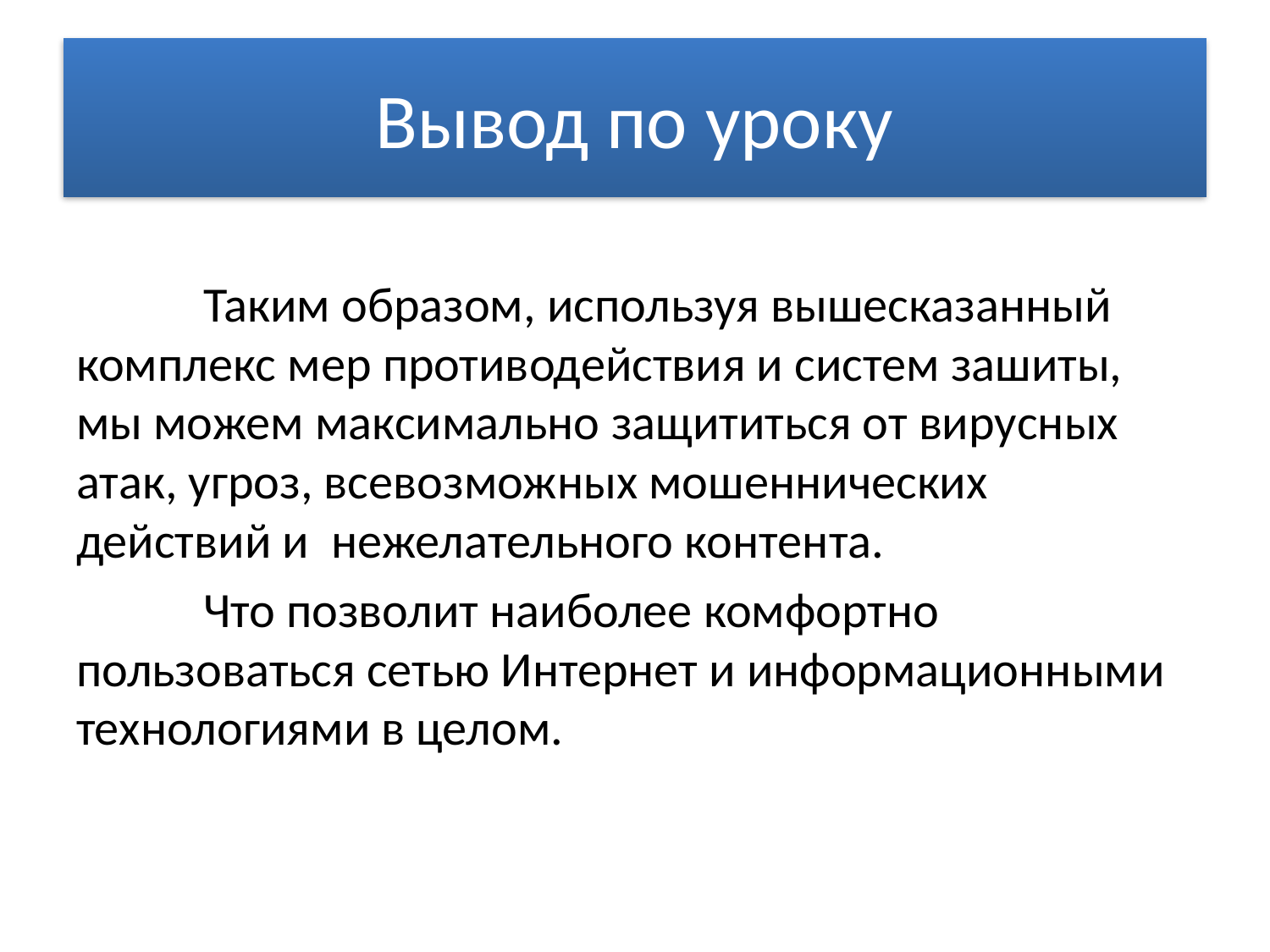

# Вывод по уроку
	Таким образом, используя вышесказанный комплекс мер противодействия и систем зашиты, мы можем максимально защититься от вирусных атак, угроз, всевозможных мошеннических действий и  нежелательного контента.
	Что позволит наиболее комфортно пользоваться сетью Интернет и информационными технологиями в целом.